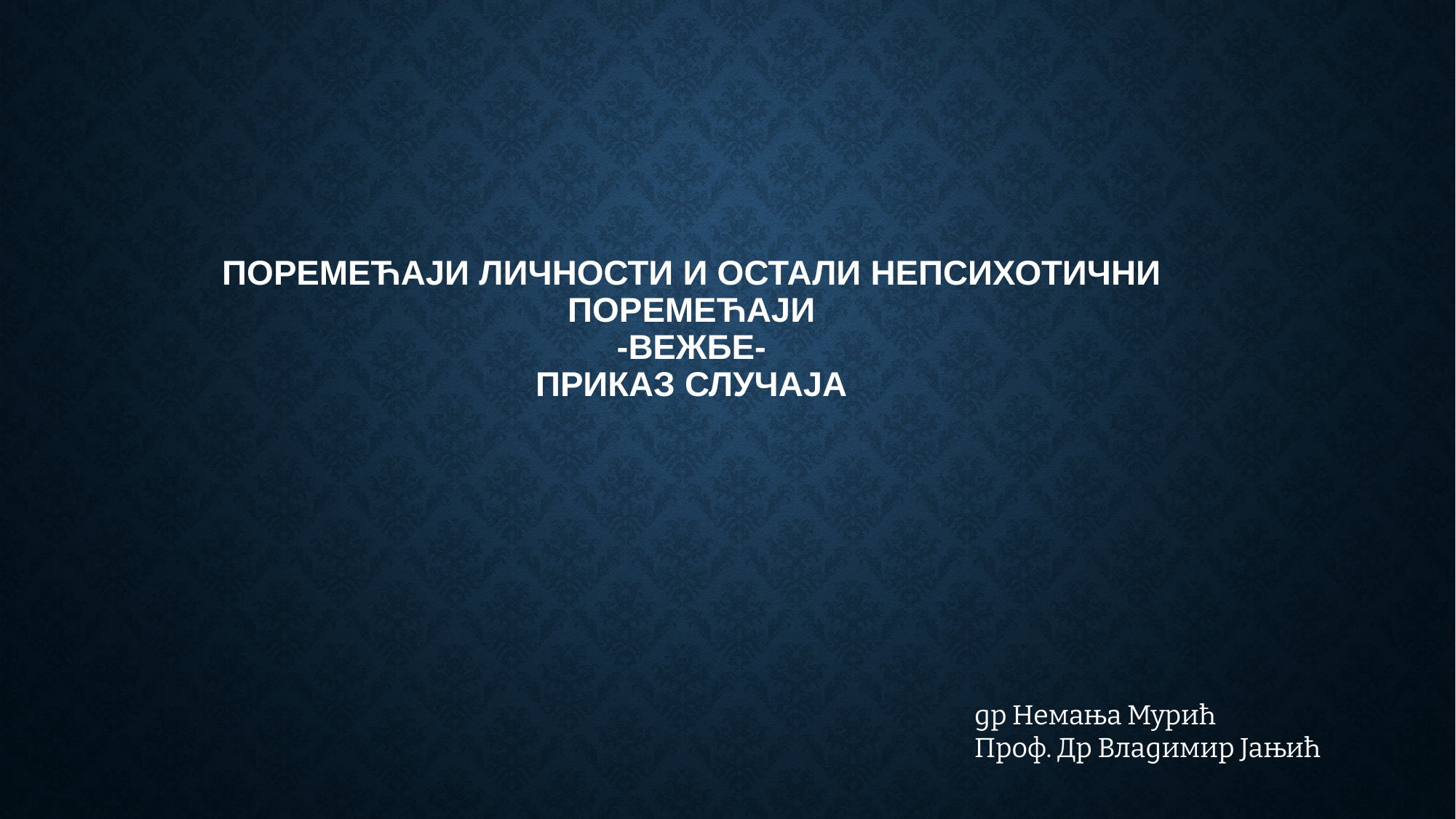

# Поремећаји личности и остали непсихотични поремећаји -вежбе- приказ случаја
др Немања Мурић
Проф. Др Владимир Јањић